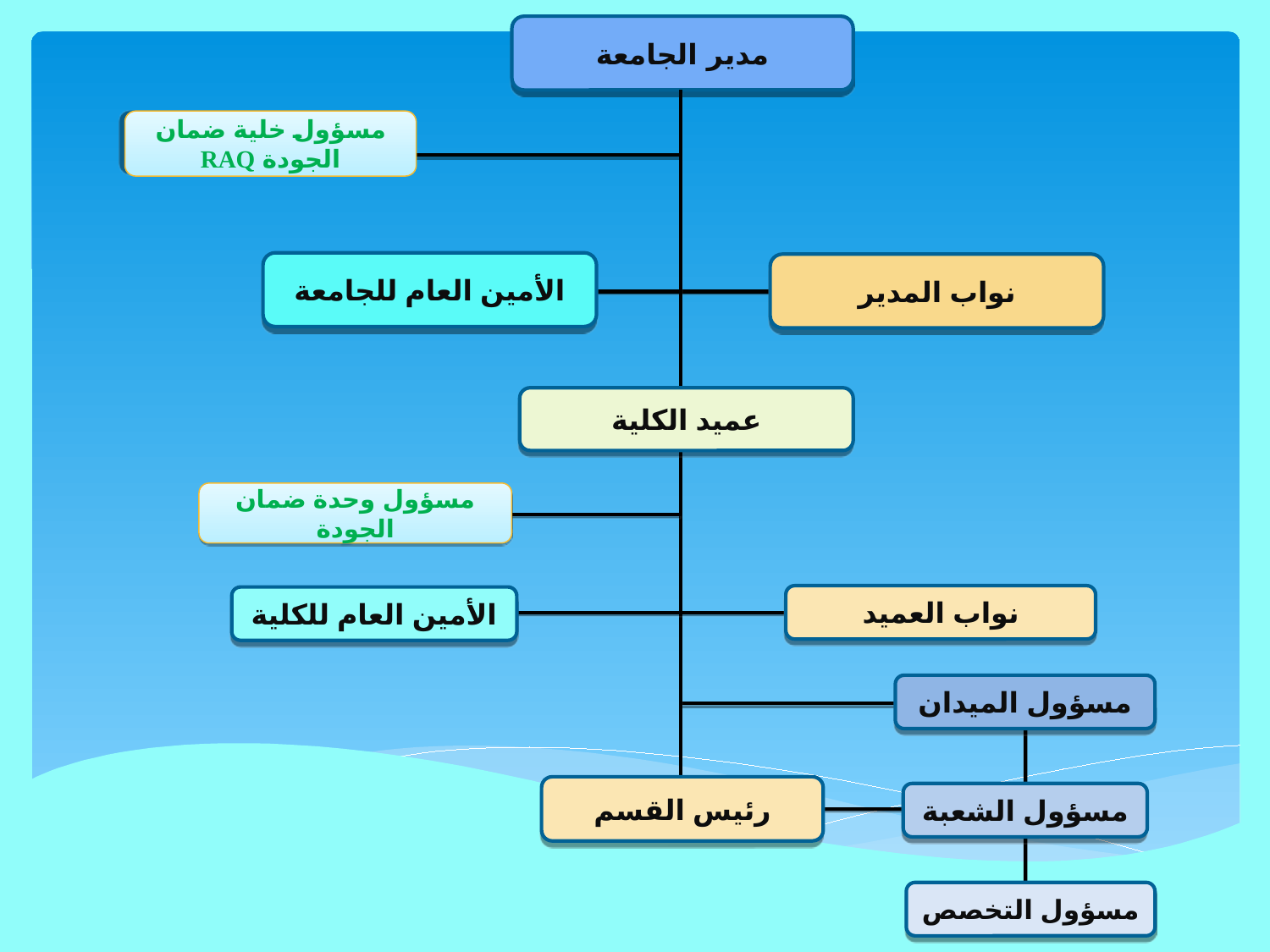

مدير الجامعة
مسؤول خلية ضمان الجودة RAQ
الأمين العام للجامعة
نواب المدير
عميد الكلية
مسؤول وحدة ضمان الجودة
نواب العميد
الأمين العام للكلية
مسؤول الميدان
رئيس القسم
مسؤول الشعبة
مسؤول التخصص